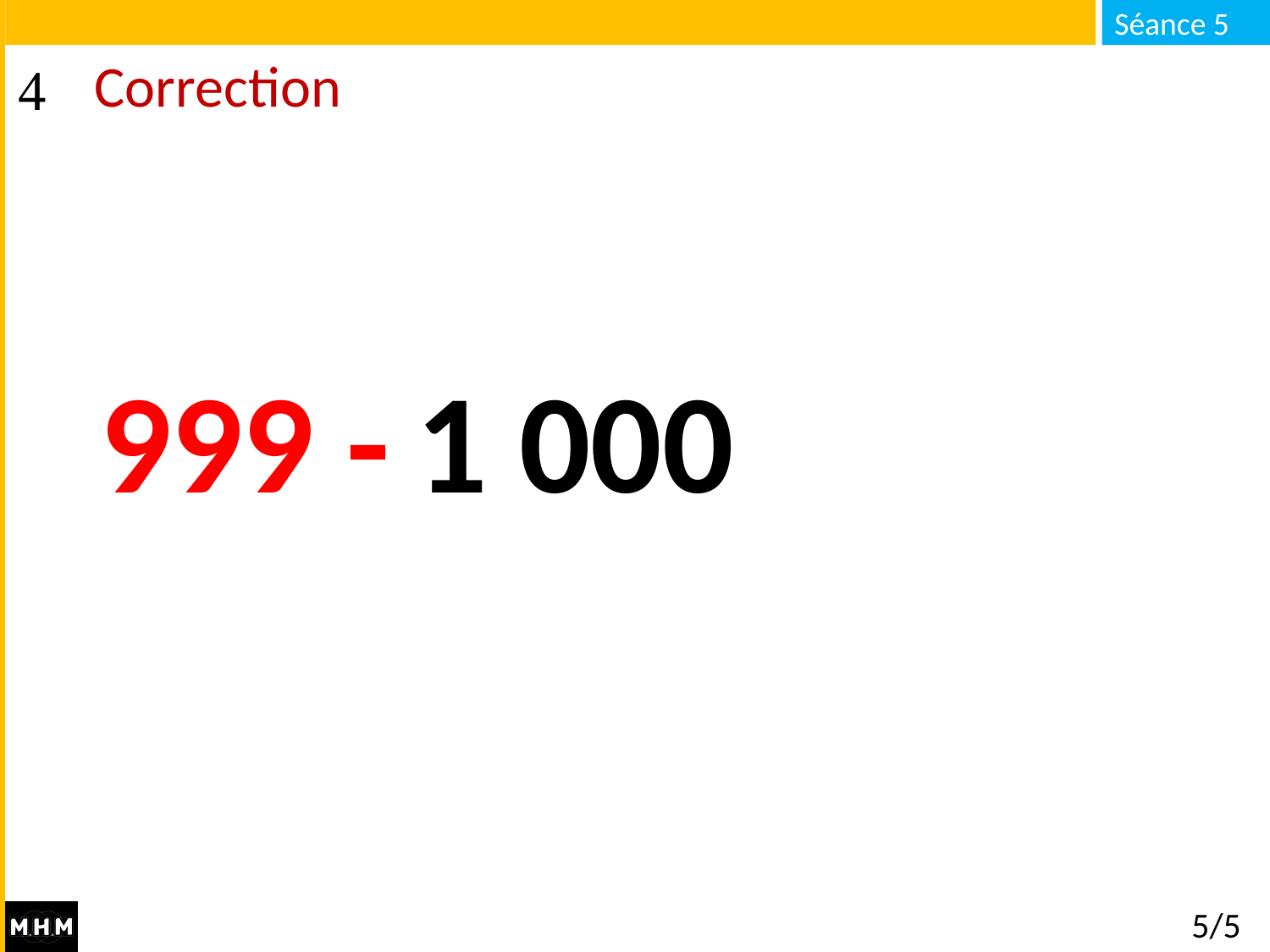

# Correction
999 -
1 000
5/5